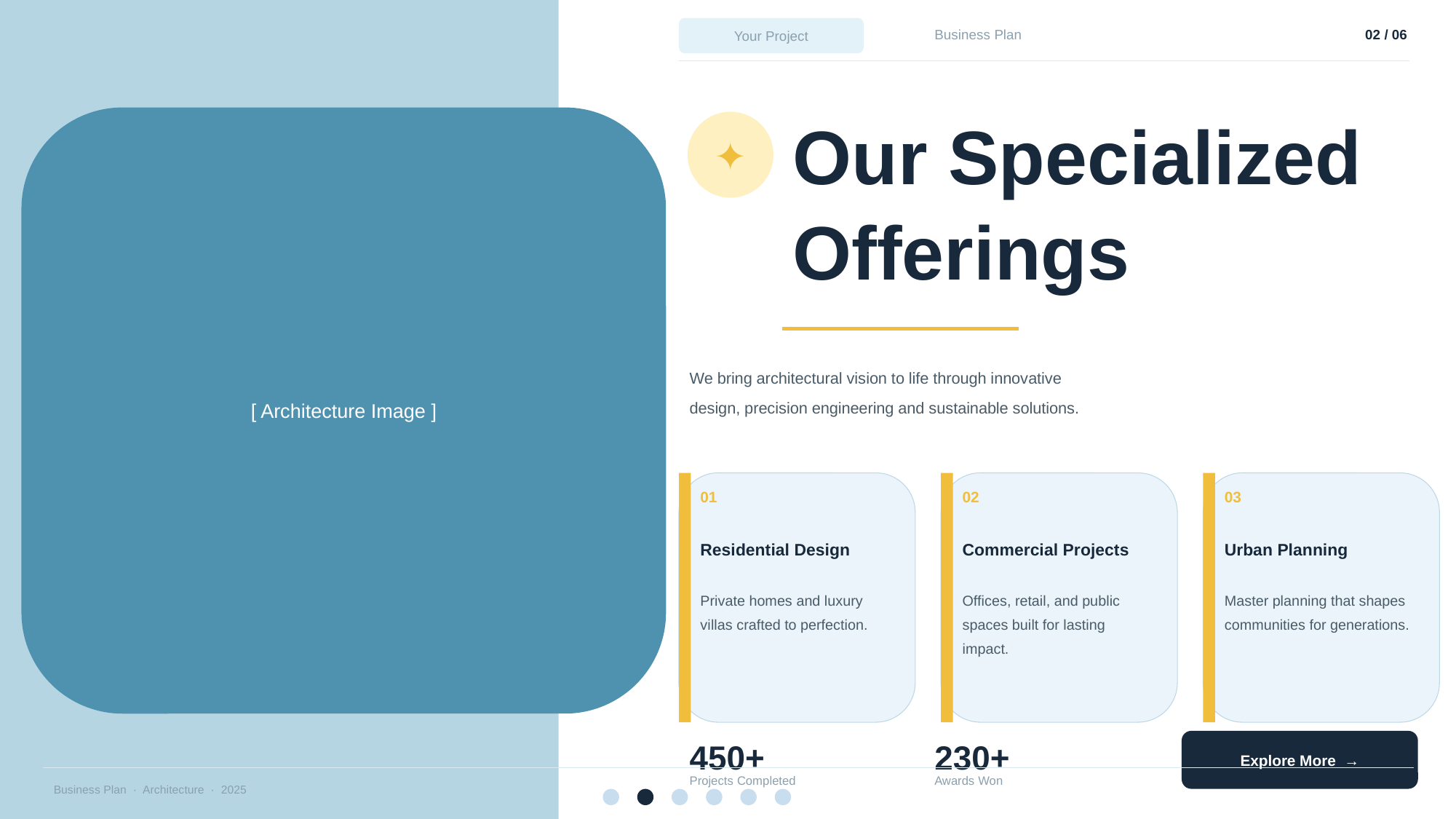

Your Project
Business Plan
02 / 06
Our Specialized
Offerings
[ Architecture Image ]

✦
We bring architectural vision to life through innovative
design, precision engineering and sustainable solutions.

01

02

03
Residential Design
Commercial Projects
Urban Planning
Private homes and luxury villas crafted to perfection.
Offices, retail, and public spaces built for lasting impact.
Master planning that shapes communities for generations.
450+
230+
Explore More  →
Projects Completed
Awards Won
Business Plan  ·  Architecture  ·  2025